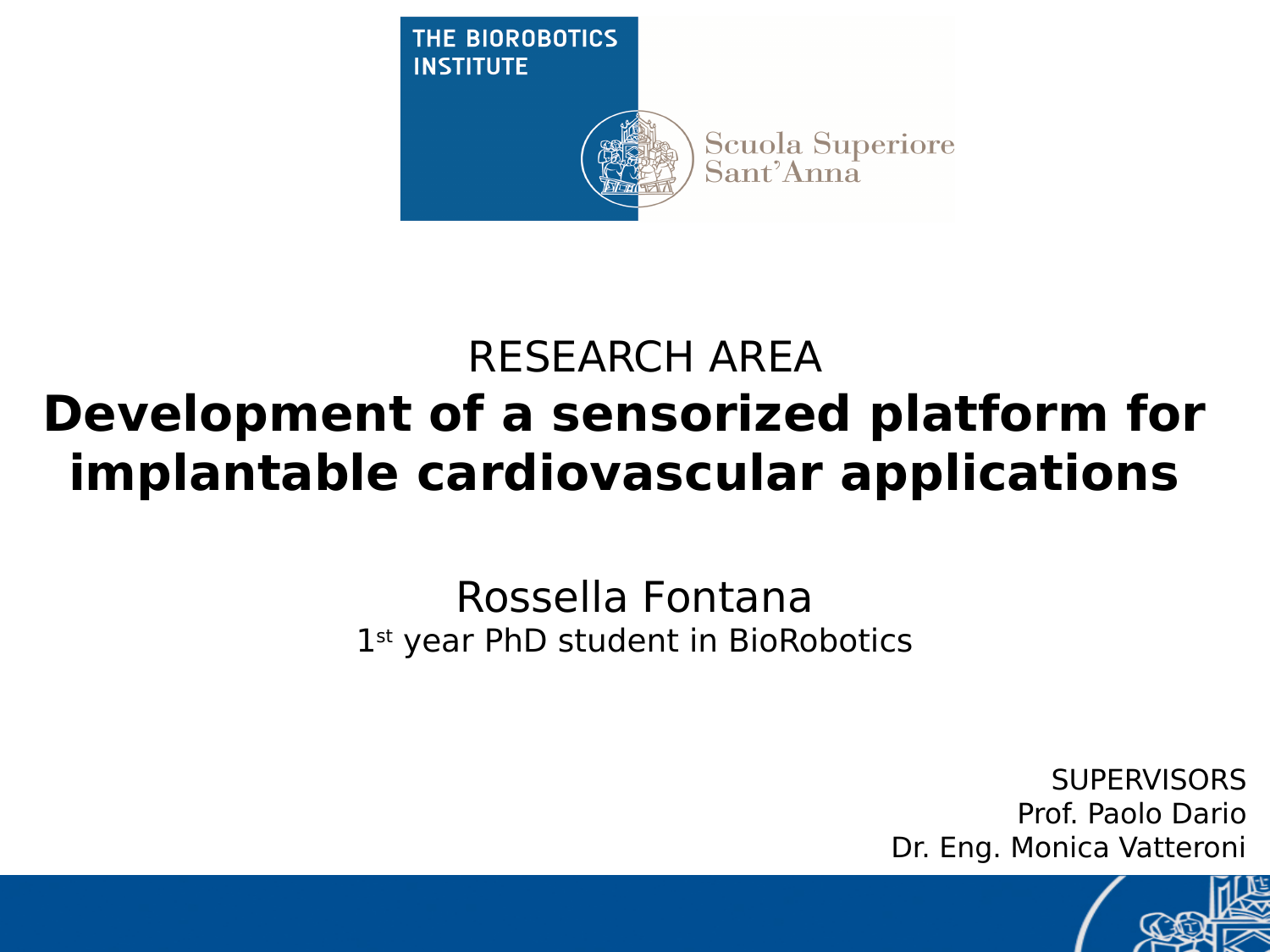

Research area
Development of a sensorized platform for
implantable cardiovascular applications
Rossella Fontana
1st year PhD student in BioRobotics

Supervisors
 Prof. Paolo Dario
Dr. Eng. Monica Vatteroni